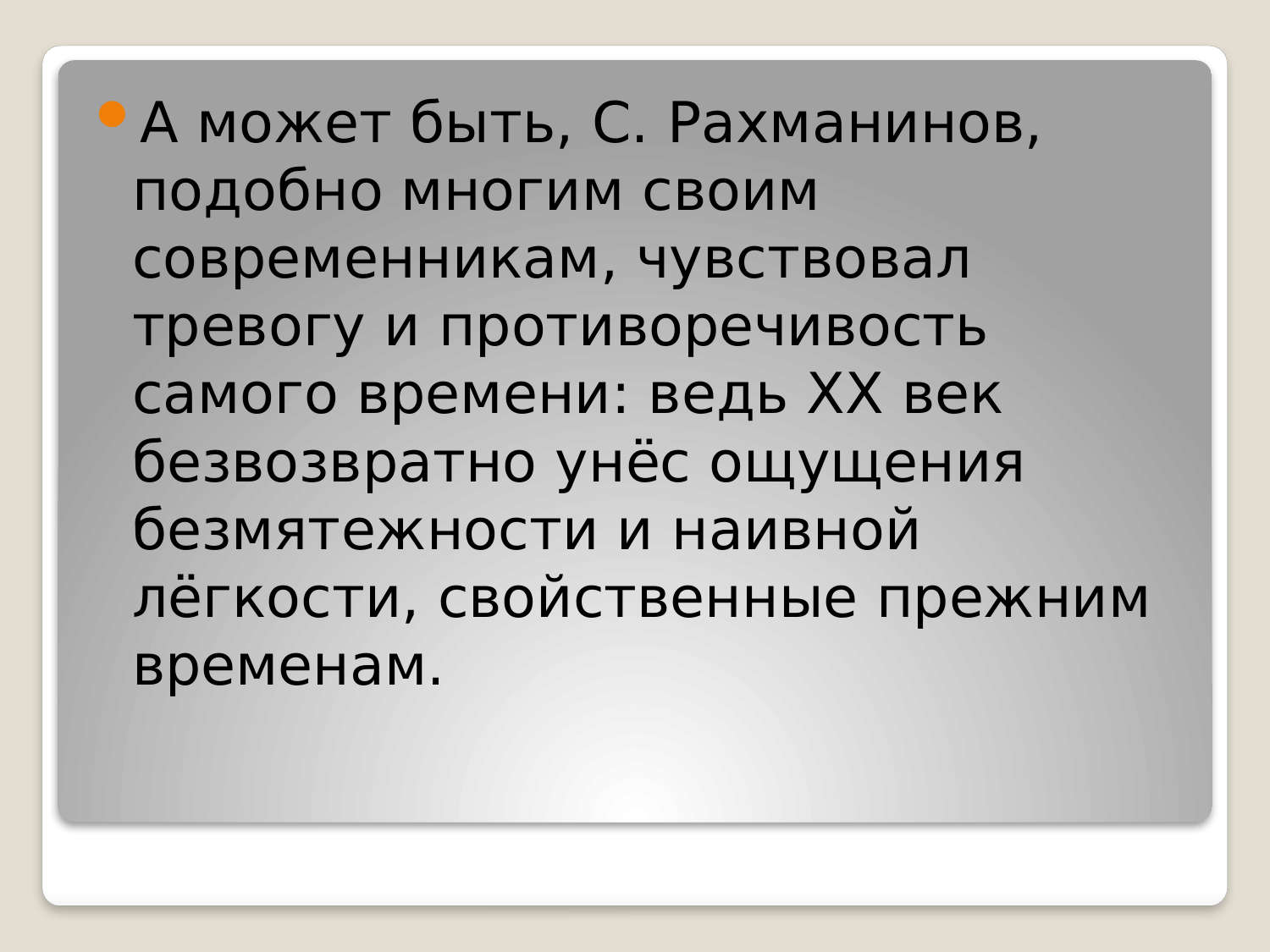

А может быть, С. Рахманинов, подобно многим своим современникам, чувствовал тревогу и противоречивость самого времени: ведь XX век безвозвратно унёс ощущения безмятежности и наивной лёгкости, свойственные прежним временам.